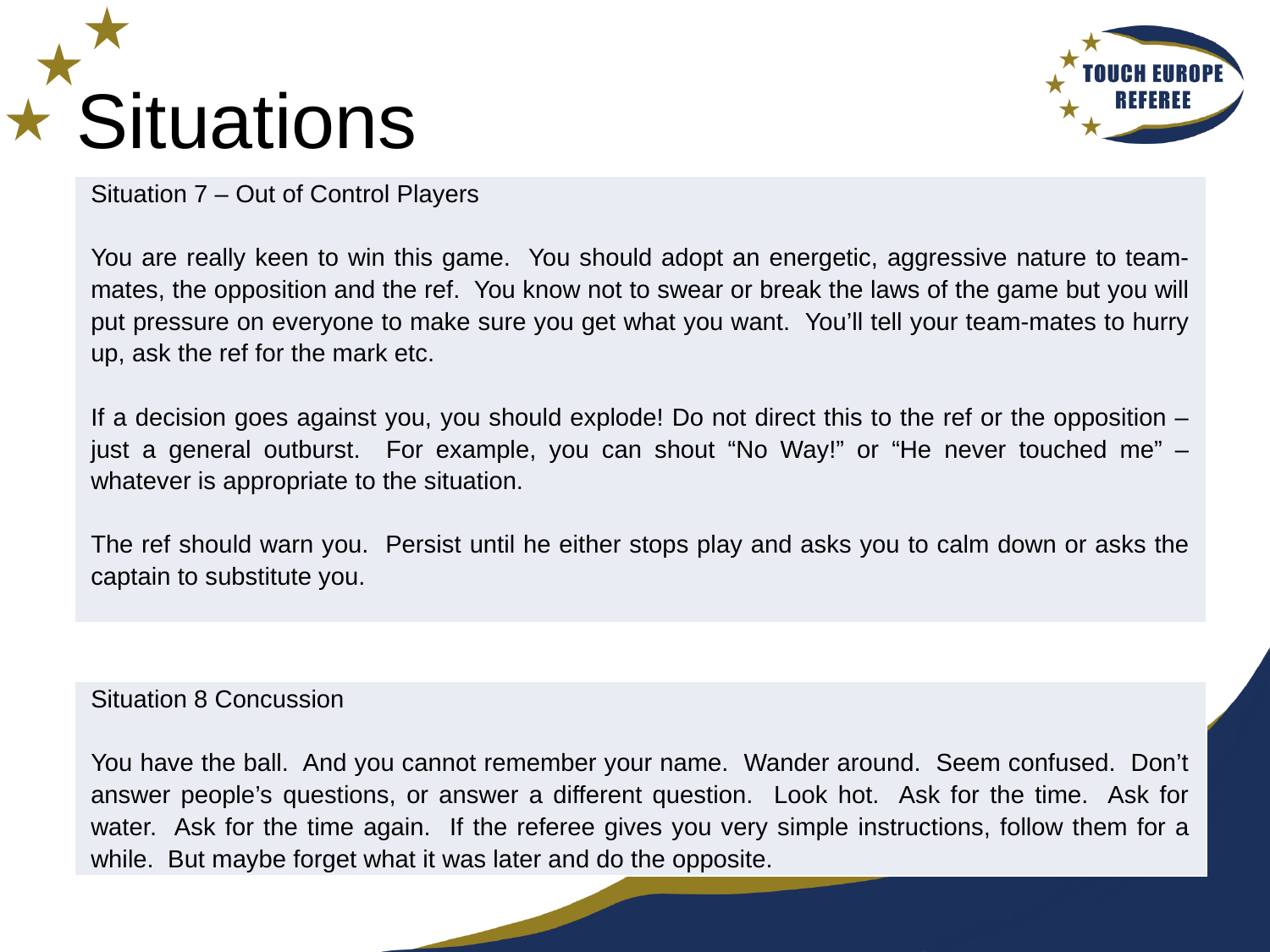

# Situations
| Situation 7 – Out of Control Players   You are really keen to win this game. You should adopt an energetic, aggressive nature to team-mates, the opposition and the ref. You know not to swear or break the laws of the game but you will put pressure on everyone to make sure you get what you want. You’ll tell your team-mates to hurry up, ask the ref for the mark etc.   If a decision goes against you, you should explode! Do not direct this to the ref or the opposition – just a general outburst. For example, you can shout “No Way!” or “He never touched me” – whatever is appropriate to the situation.   The ref should warn you. Persist until he either stops play and asks you to calm down or asks the captain to substitute you. |
| --- |
| Situation 8 Concussion   You have the ball. And you cannot remember your name. Wander around. Seem confused. Don’t answer people’s questions, or answer a different question. Look hot. Ask for the time. Ask for water. Ask for the time again. If the referee gives you very simple instructions, follow them for a while. But maybe forget what it was later and do the opposite. |
| --- |